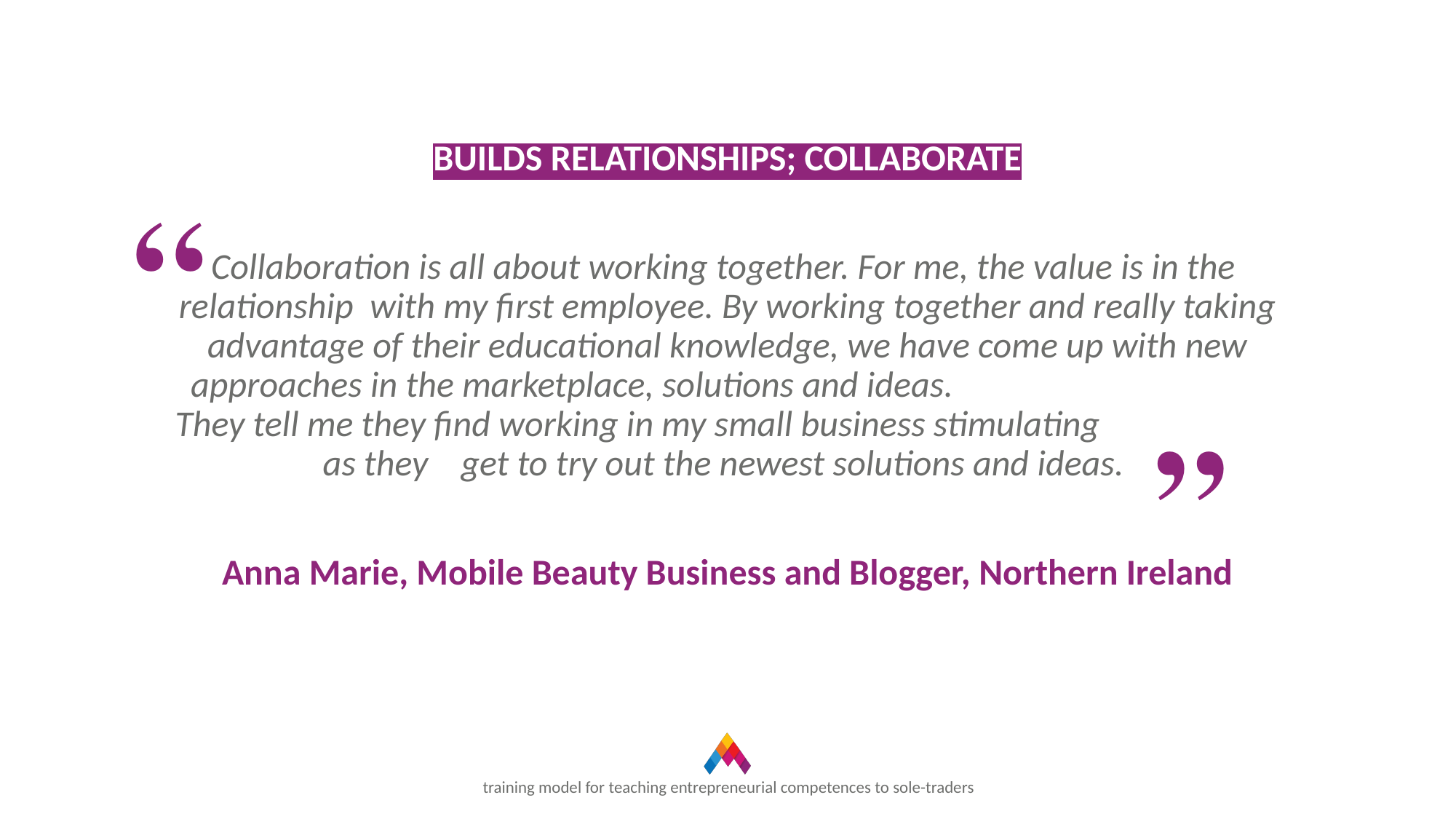

BUILDS RELATIONSHIPS; COLLABORATE

Collaboration is all about working together. For me, the value is in the  relationship  with my first employee. By working together and really taking advantage of their educational knowledge, we have come up with new approaches in the marketplace, solutions and ideas.                                       They tell me they find working in my small business stimulating                       as they    get to try out the newest solutions and ideas.

Anna Marie, Mobile Beauty Business and Blogger, Northern Ireland
“
“